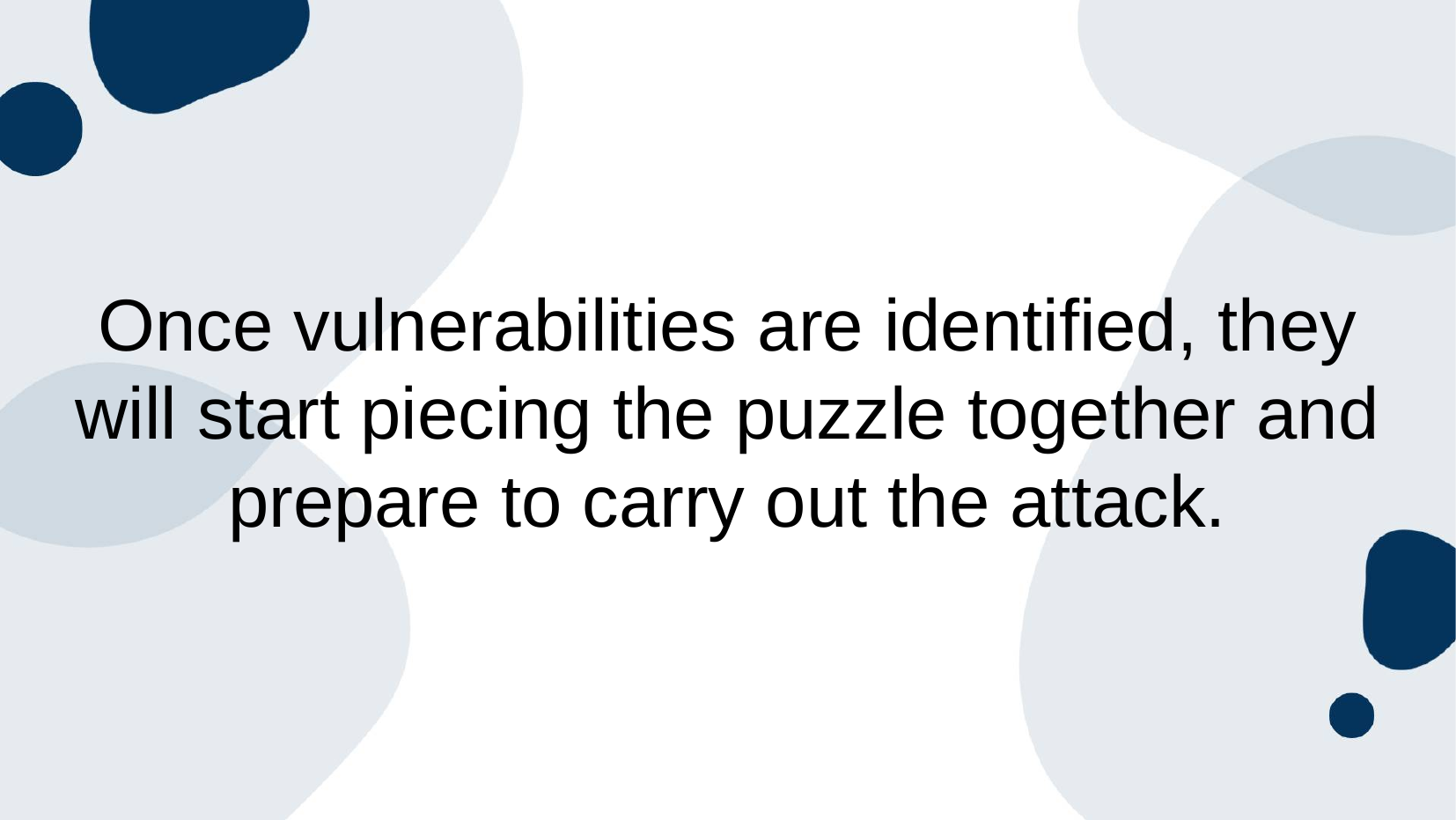

# Once vulnerabilities are identified, they will start piecing the puzzle together and prepare to carry out the attack.